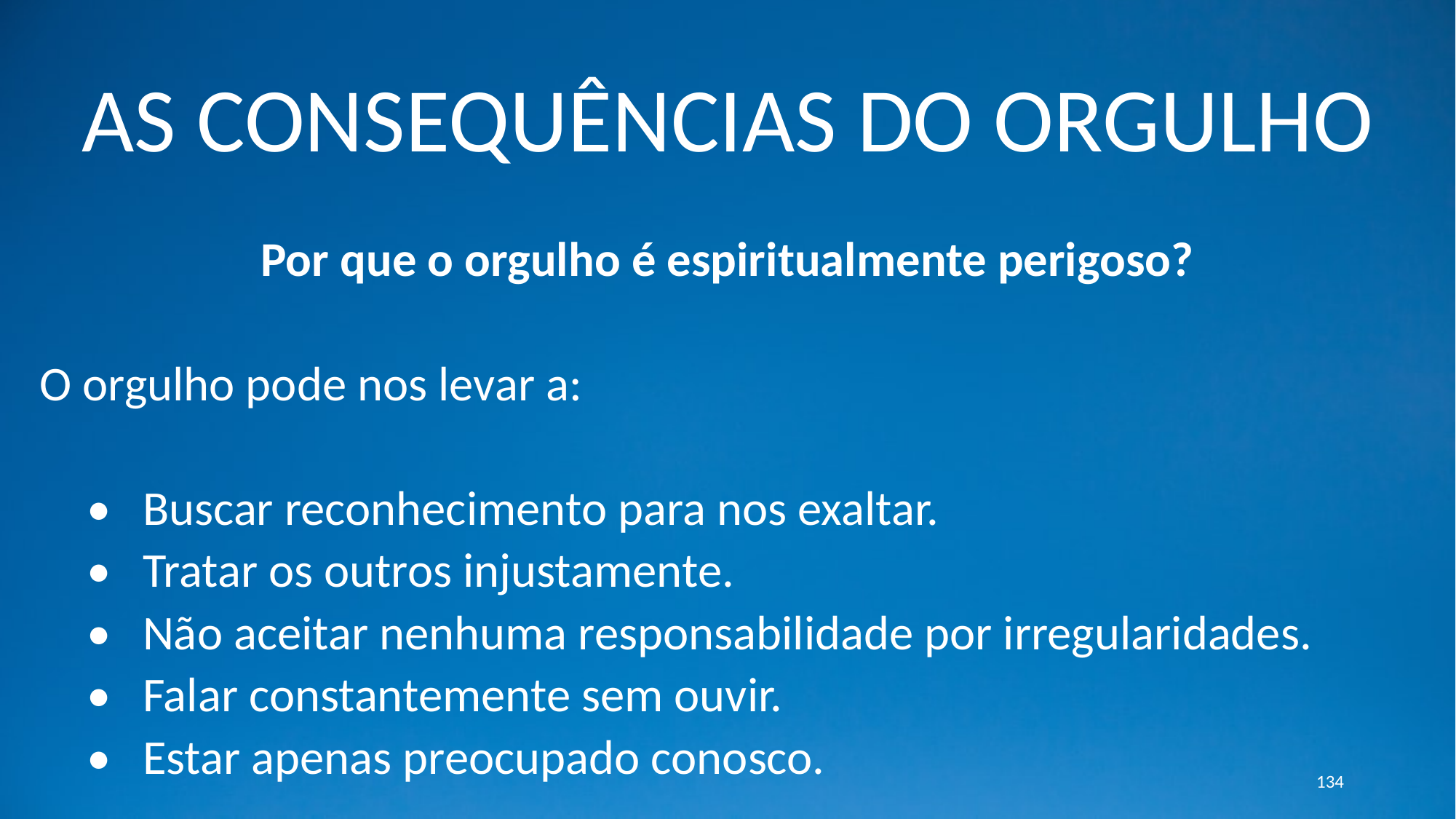

# AS CONSEQUÊNCIAS DO ORGULHO
Por que o orgulho é espiritualmente perigoso?

O orgulho pode nos levar a:

• 	Buscar reconhecimento para nos exaltar.
• 	Tratar os outros injustamente.
• 	Não aceitar nenhuma responsabilidade por irregularidades.
• 	Falar constantemente sem ouvir.
• 	Estar apenas preocupado conosco.
134